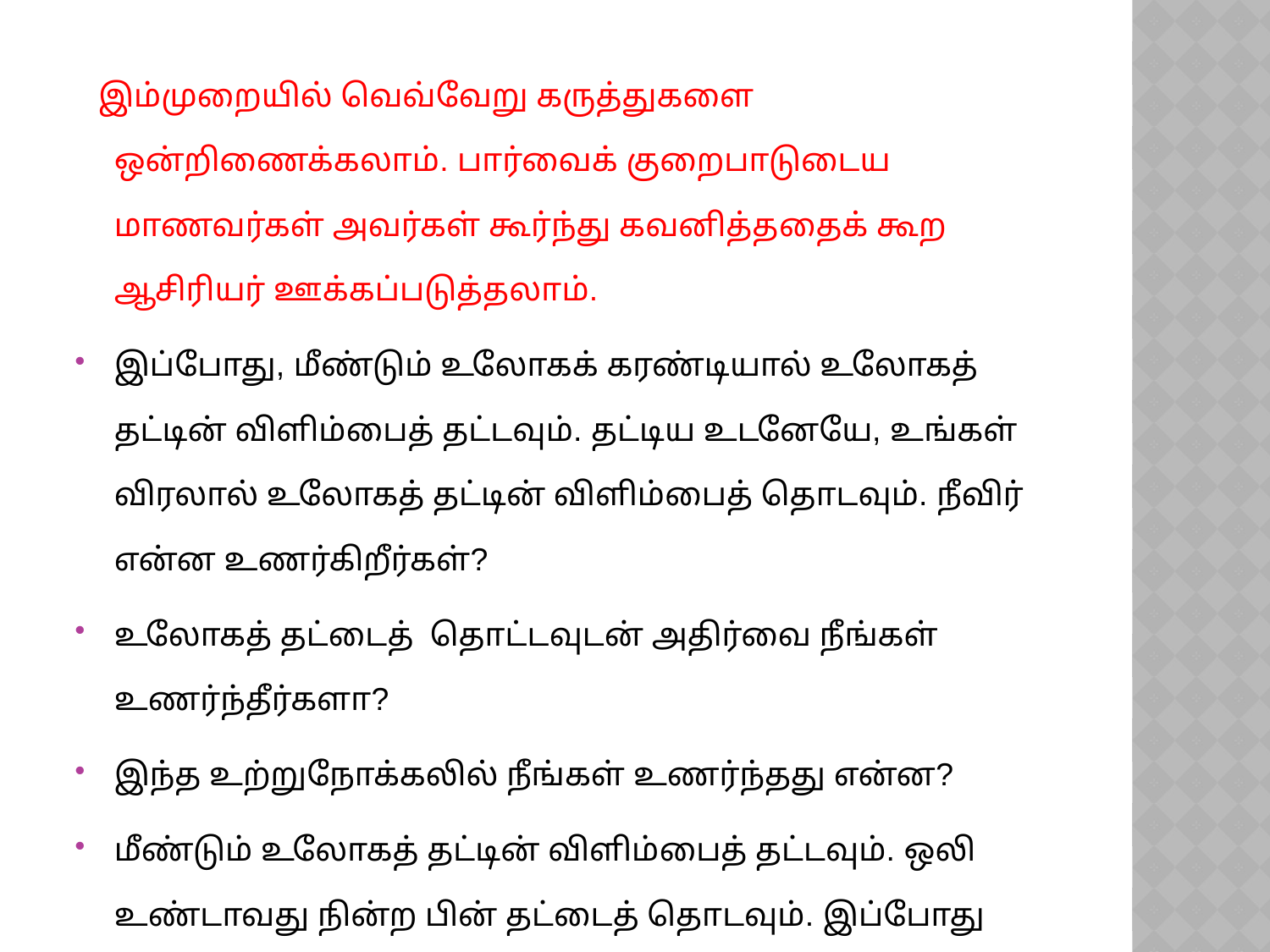

#
   இம்முறையில் வெவ்வேறு கருத்துகளை ஒன்றிணைக்கலாம். பார்வைக் குறைபாடுடைய மாணவர்கள் அவர்கள் கூர்ந்து கவனித்ததைக் கூற ஆசிரியர் ஊக்கப்படுத்தலாம்.
இப்போது, மீண்டும் உலோகக் கரண்டியால் உலோகத் தட்டின் விளிம்பைத் தட்டவும். தட்டிய உடனேயே, உங்கள் விரலால் உலோகத் தட்டின் விளிம்பைத் தொடவும். நீவிர் என்ன உணர்கிறீர்கள்?
உலோகத் தட்டைத்  தொட்டவுடன் அதிர்வை நீங்கள் உணர்ந்தீர்களா?
இந்த உற்றுநோக்கலில் நீங்கள் உணர்ந்தது என்ன?
மீண்டும் உலோகத் தட்டின் விளிம்பைத் தட்டவும். ஒலி உண்டாவது நின்ற பின் தட்டைத் தொடவும். இப்போது அதிர்வை உணர முடிகிறதா?